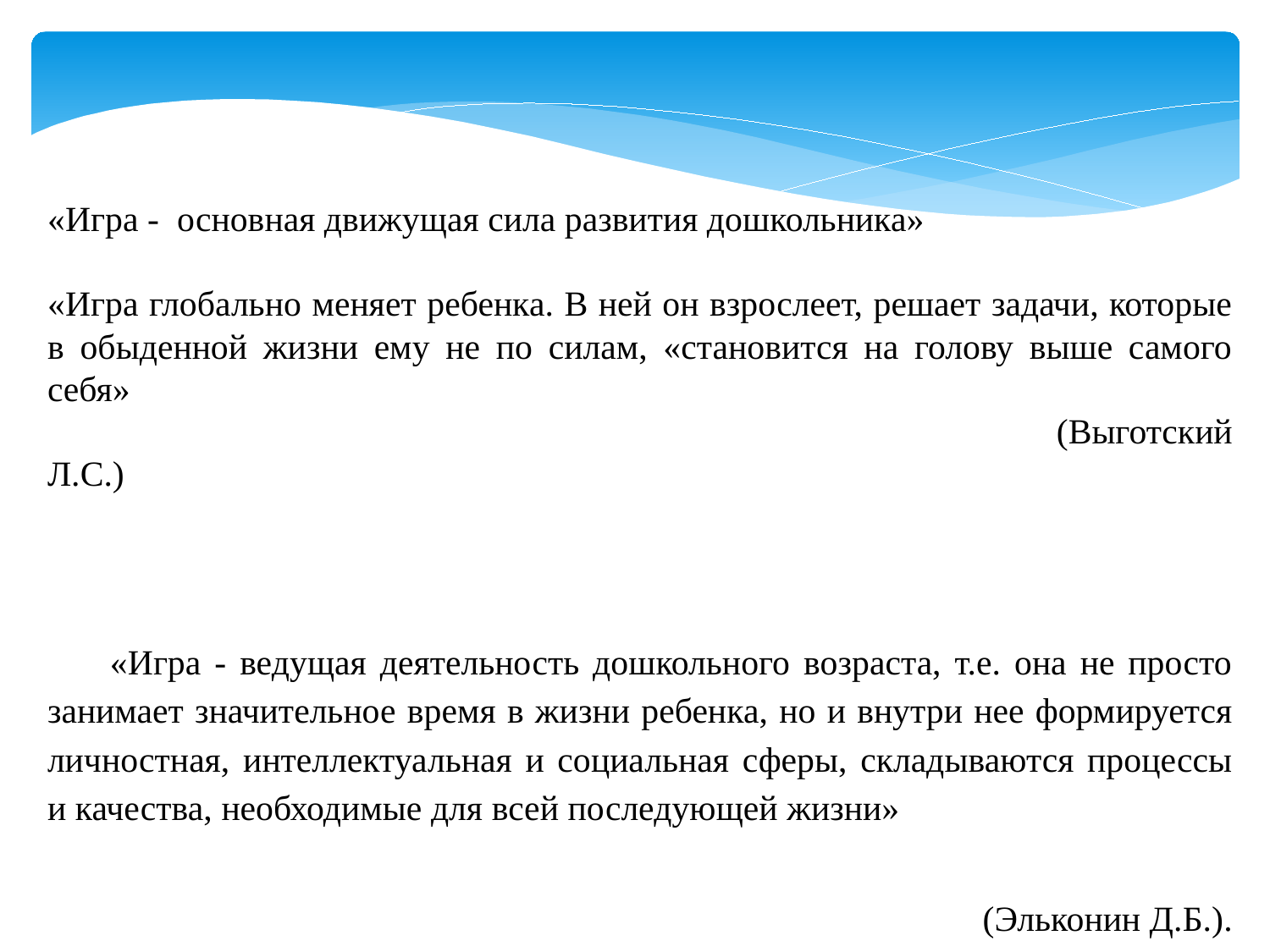

«Игра -  основная движущая сила развития дошкольника»

«Игра глобально меняет ребенка. В ней он взрослеет, решает задачи, которые в обыденной жизни ему не по силам, «становится на голову выше самого себя»
                                                                                                        (Выготский Л.С.)

«Игра - ведущая деятельность дошкольного возраста, т.е. она не просто занимает значительное время в жизни ребенка, но и внутри нее формируется личностная, интеллектуальная и социальная сферы, складываются процессы и качества, необходимые для всей последующей жизни»
                                            (Эльконин Д.Б.).